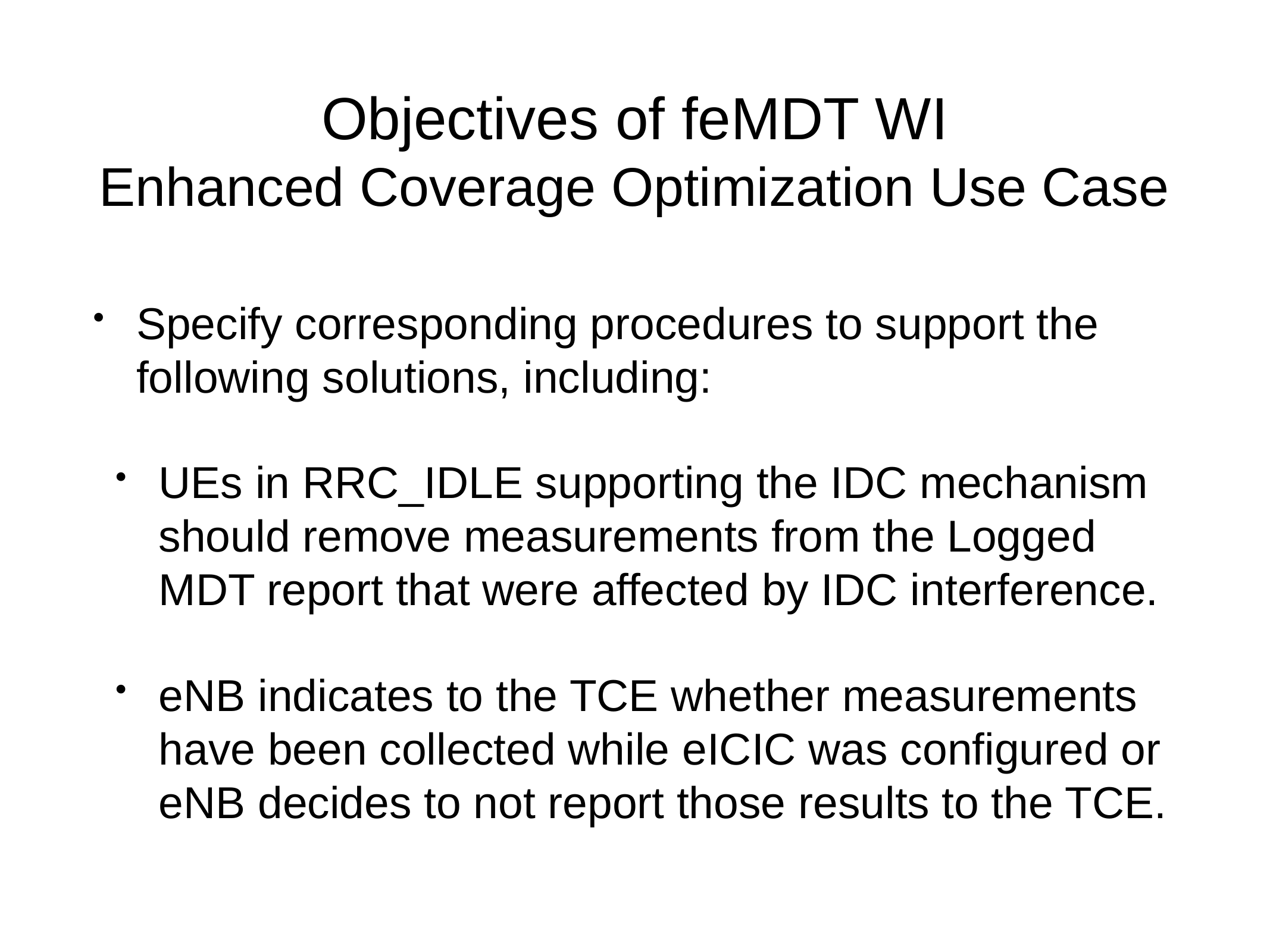

# Objectives of feMDT WI Enhanced Coverage Optimization Use Case
Specify corresponding procedures to support the following solutions, including:
UEs in RRC_IDLE supporting the IDC mechanism should remove measurements from the Logged MDT report that were affected by IDC interference.
eNB indicates to the TCE whether measurements have been collected while eICIC was configured or eNB decides to not report those results to the TCE.